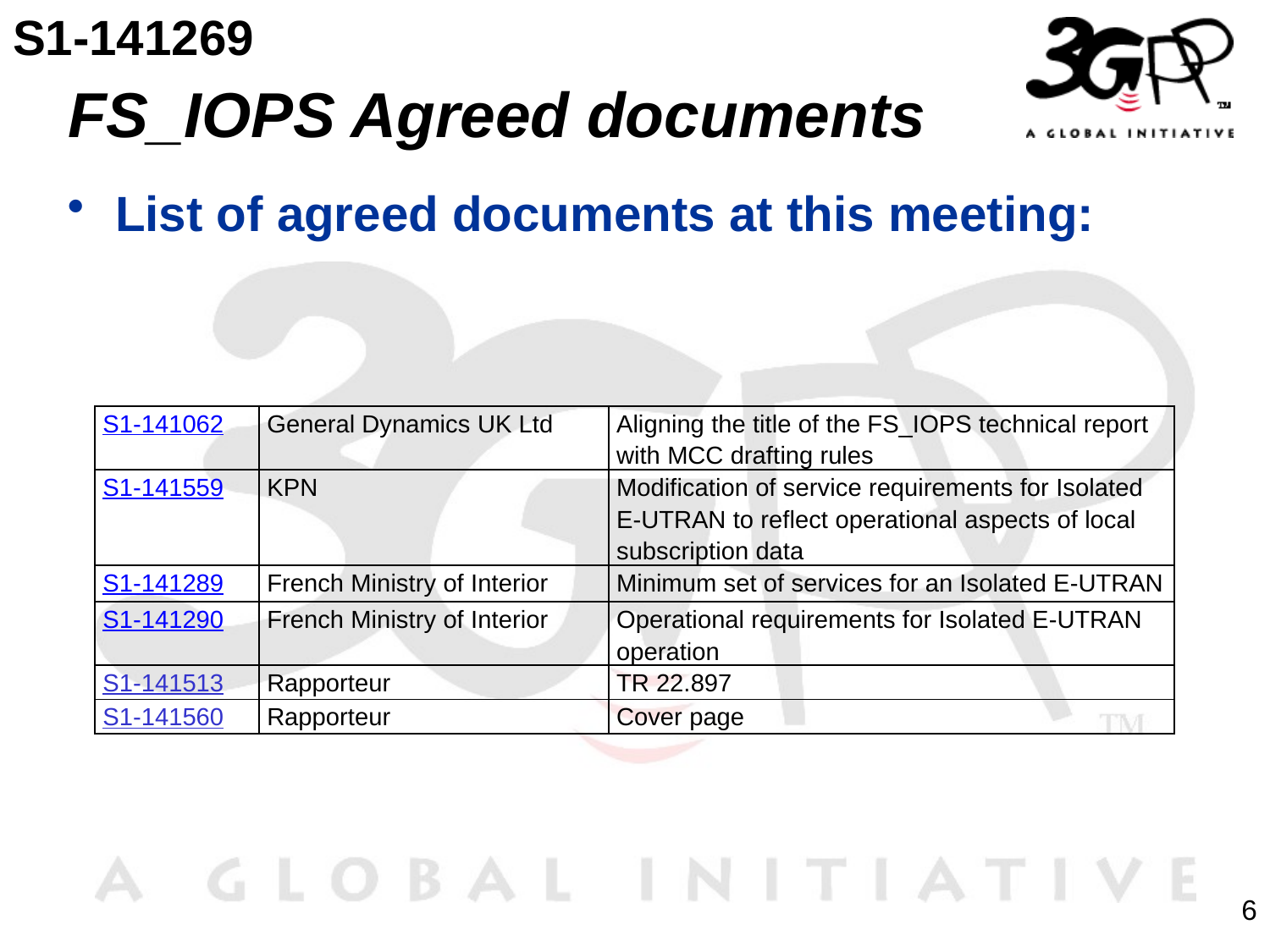

S1-141269
# FS_IOPS Agreed documents
List of agreed documents at this meeting:

| S1-141062 | General Dynamics UK Ltd | Aligning the title of the FS\_IOPS technical report with MCC drafting rules |
| --- | --- | --- |
| S1-141559 | KPN | Modification of service requirements for Isolated E-UTRAN to reflect operational aspects of local subscription data |
| S1-141289 | French Ministry of Interior | Minimum set of services for an Isolated E-UTRAN |
| S1-141290 | French Ministry of Interior | Operational requirements for Isolated E-UTRAN operation |
| S1-141513 | Rapporteur | TR 22.897 |
| S1-141560 | Rapporteur | Cover page |
6